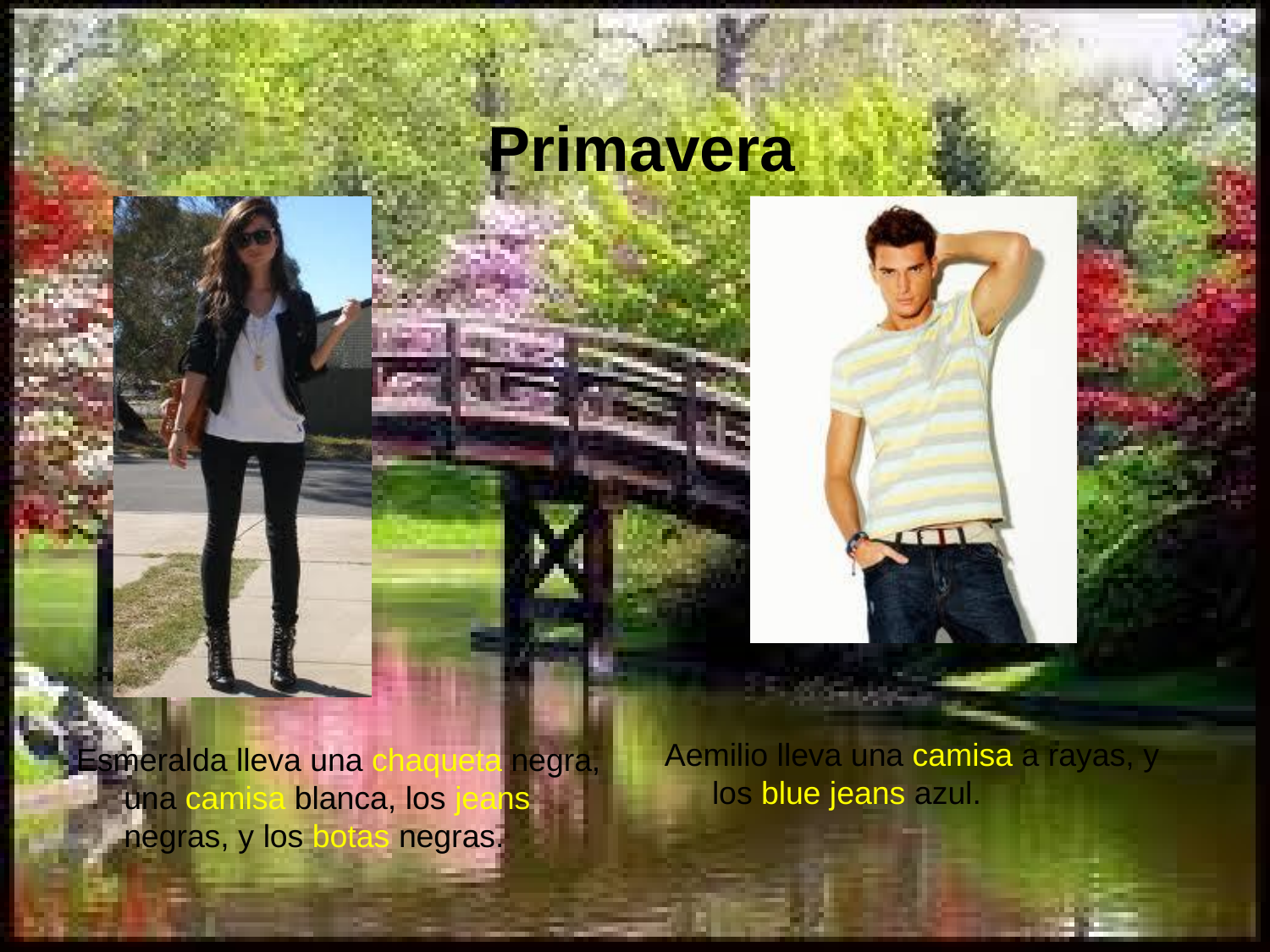

# Primavera

Aemilio lleva una camisa a rayas, y los blue jeans azul.
Esmeralda lleva una chaqueta negra, una camisa blanca, los jeans negras, y los botas negras.